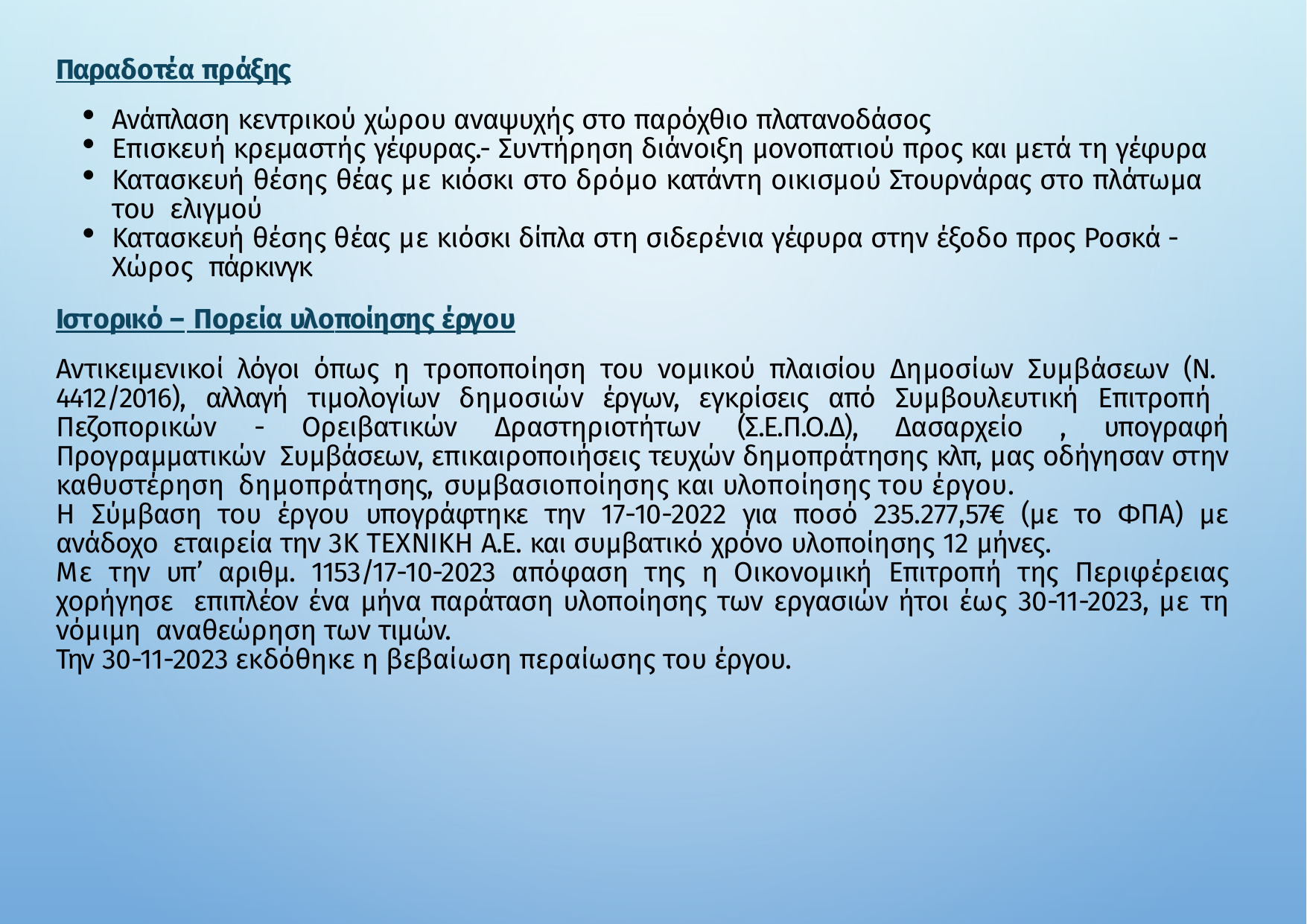

Παραδοτέα πράξης
Ανάπλαση κεντρικού χώρου αναψυχής στο παρόχθιο πλατανοδάσος
Επισκευή κρεμαστής γέφυρας.- Συντήρηση διάνοιξη μονοπατιού προς και μετά τη γέφυρα
Κατασκευή θέσης θέας με κιόσκι στο δρόμο κατάντη οικισμού Στουρνάρας στο πλάτωμα του  ελιγμού
Κατασκευή θέσης θέας με κιόσκι δίπλα στη σιδερένια γέφυρα στην έξοδο προς Ροσκά - Χώρος  πάρκινγκ
Ιστορικό – Πορεία υλοποίησης έργου
Αντικειμενικοί λόγοι όπως η τροποποίηση του νομικού πλαισίου Δημοσίων Συμβάσεων (Ν.  4412/2016), αλλαγή τιμολογίων δημοσιών έργων, εγκρίσεις από Συμβουλευτική Επιτροπή  Πεζοπορικών - Ορειβατικών Δραστηριοτήτων (Σ.Ε.Π.Ο.Δ), Δασαρχείο , υπογραφή Προγραμματικών  Συμβάσεων, επικαιροποιήσεις τευχών δημοπράτησης κλπ, μας οδήγησαν στην καθυστέρηση  δημοπράτησης, συμβασιοποίησης και υλοποίησης του έργου.
Η Σύμβαση του έργου υπογράφτηκε την 17-10-2022 για ποσό 235.277,57€ (με το ΦΠΑ) με ανάδοχο  εταιρεία την 3Κ ΤΕΧΝΙΚΗ Α.Ε. και συμβατικό χρόνο υλοποίησης 12 μήνες.
Με την υπ’ αριθμ. 1153/17-10-2023 απόφαση της η Οικονομική Επιτροπή της Περιφέρειας χορήγησε  επιπλέον ένα μήνα παράταση υλοποίησης των εργασιών ήτοι έως 30-11-2023, με τη νόμιμη  αναθεώρηση των τιμών.
Την 30-11-2023 εκδόθηκε η βεβαίωση περαίωσης του έργου.